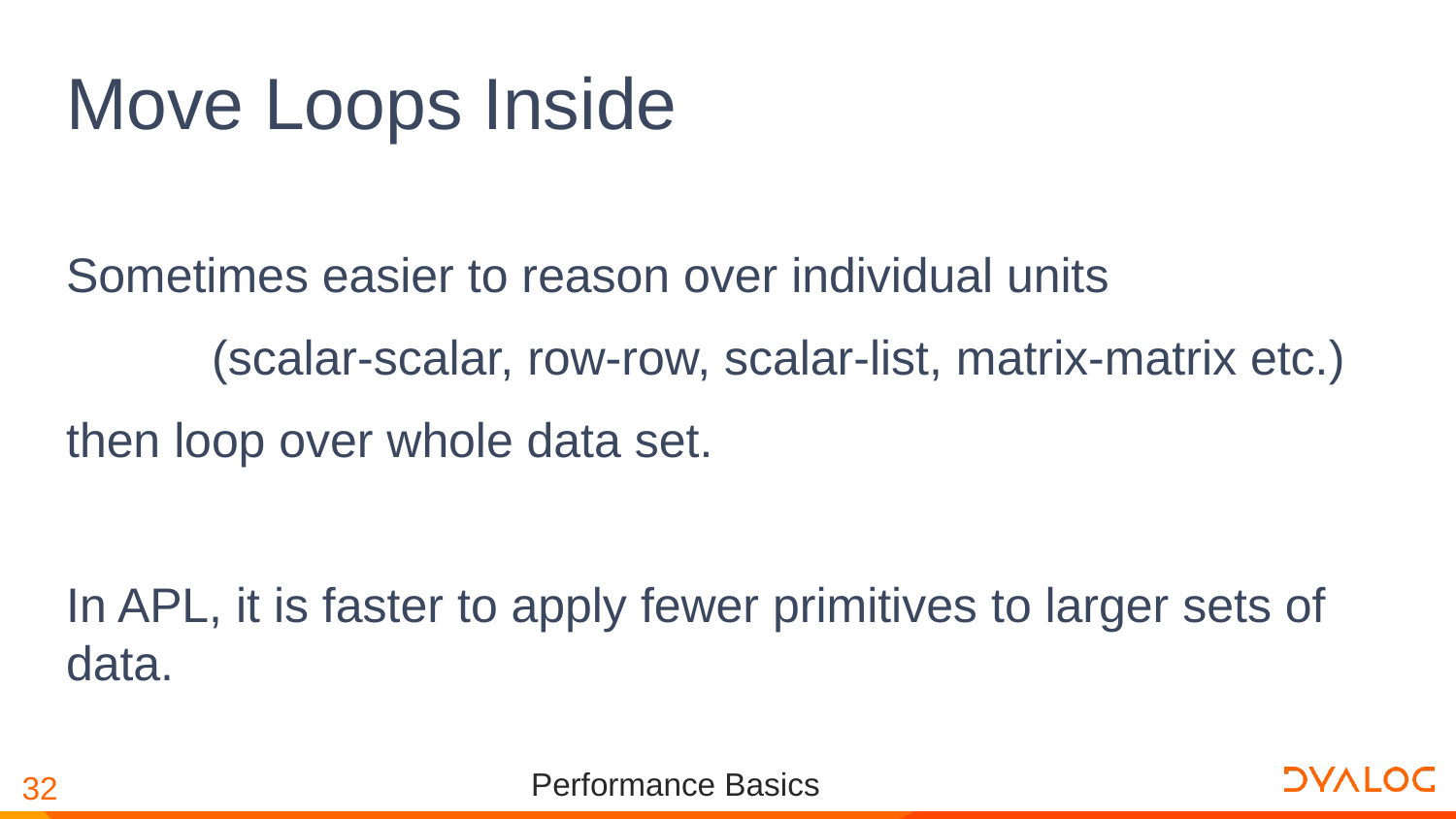

# Move Loops Inside
Sometimes easier to reason over individual units
	(scalar-scalar, row-row, scalar-list, matrix-matrix etc.)
then loop over whole data set.

In APL, it is faster to apply fewer primitives to larger sets of data.